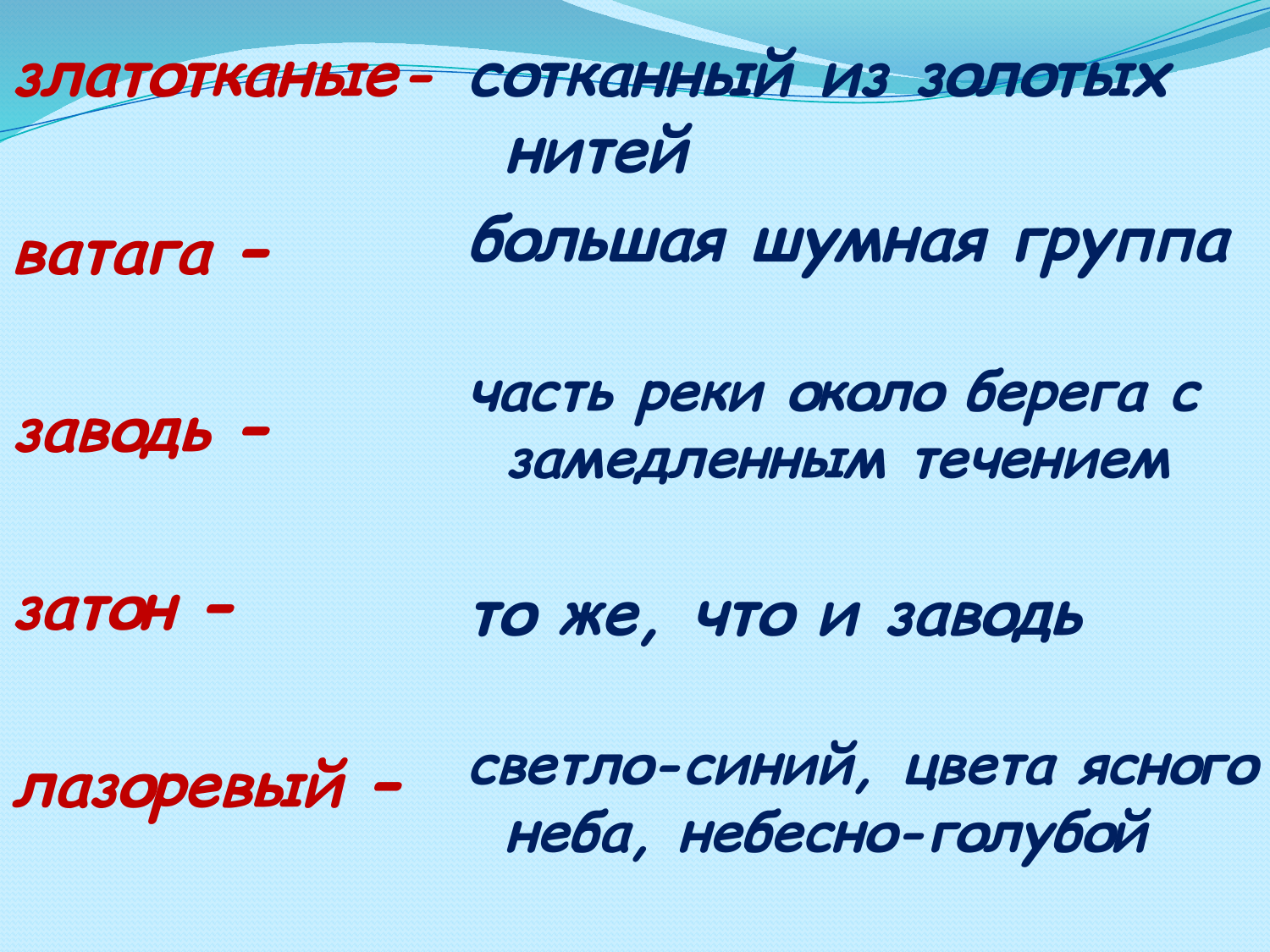

#
златотканые-

ватага –

заводь –

затон –

лазоревый –

сотканный из золотых нитей
большая шумная группа

часть реки около берега с замедленным течением

то же, что и заводь

светло-синий, цвета ясного неба, небесно-голубой